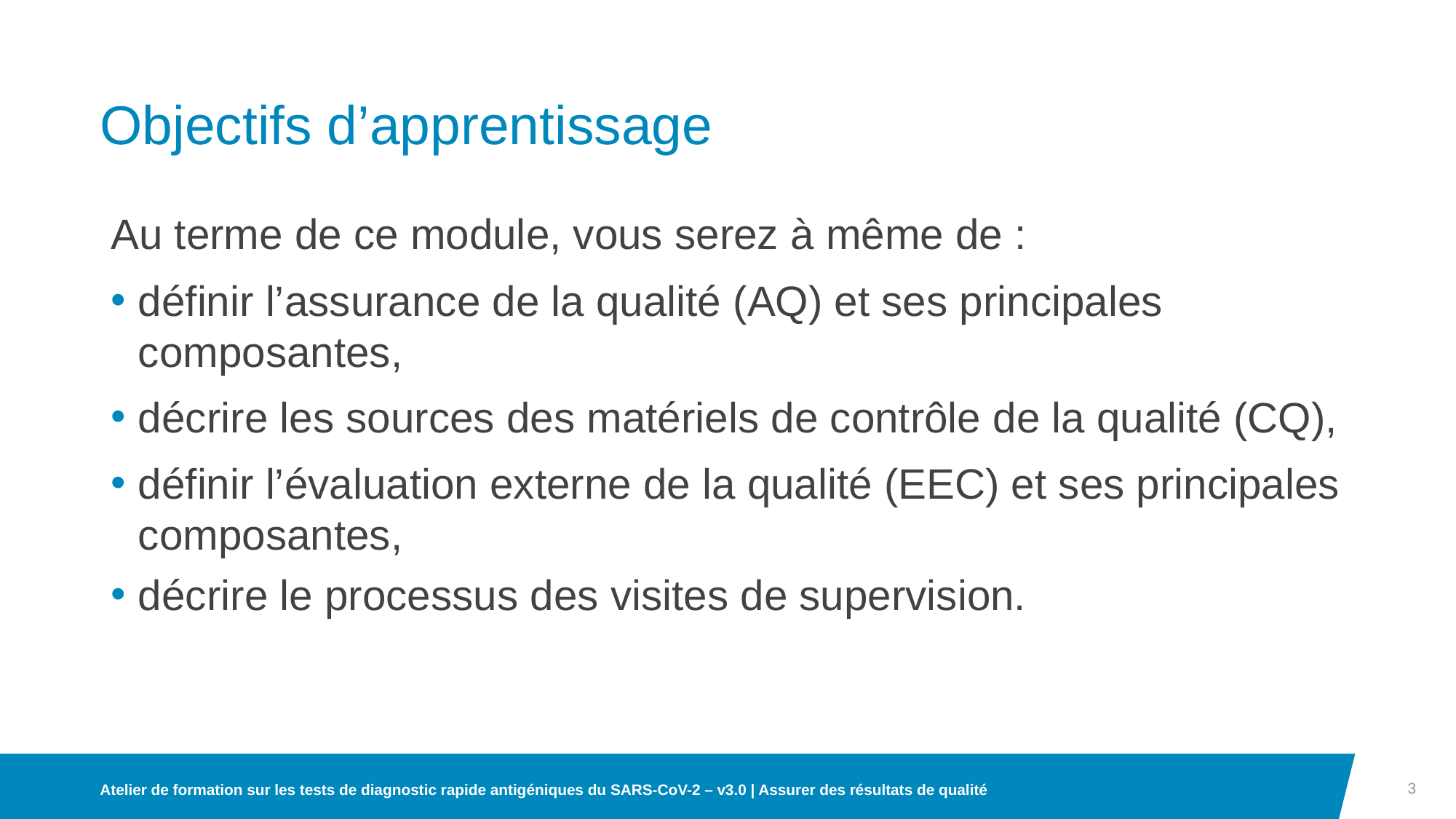

# Objectifs d’apprentissage
Au terme de ce module, vous serez à même de :
définir l’assurance de la qualité (AQ) et ses principales composantes,
décrire les sources des matériels de contrôle de la qualité (CQ),
définir l’évaluation externe de la qualité (EEC) et ses principales composantes,
décrire le processus des visites de supervision.

3
Atelier de formation sur les tests de diagnostic rapide antigéniques du SARS-CoV-2 – v3.0 | Assurer des résultats de qualité